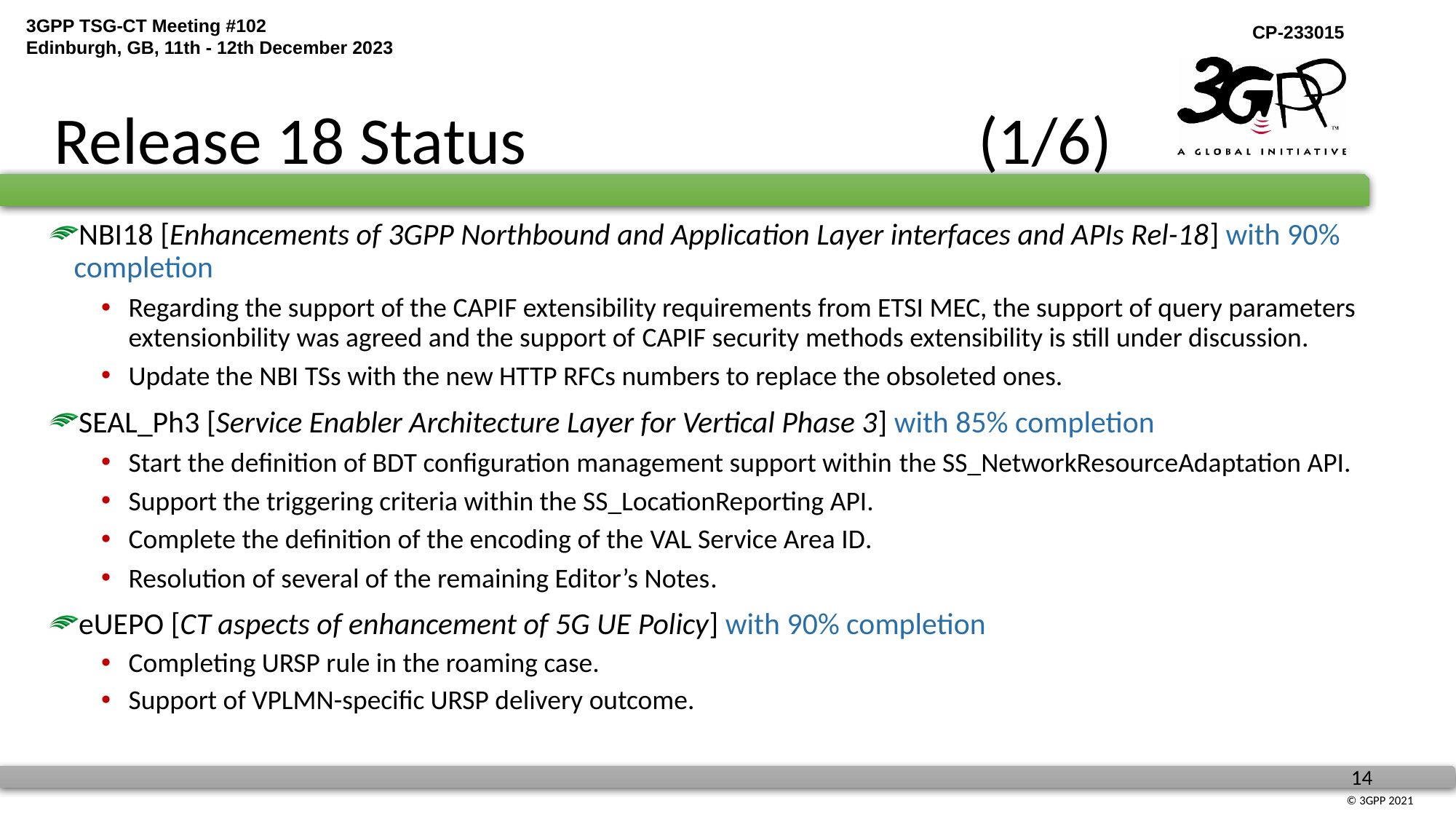

# Release 18 Status                              (1/6)
NBI18 [Enhancements of 3GPP Northbound and Application Layer interfaces and APIs Rel-18] with 90% completion
Regarding the support of the CAPIF extensibility requirements from ETSI MEC, the support of query parameters extensionbility was agreed and the support of CAPIF security methods extensibility is still under discussion.
Update the NBI TSs with the new HTTP RFCs numbers to replace the obsoleted ones.
SEAL_Ph3 [Service Enabler Architecture Layer for Vertical Phase 3] with 85% completion
Start the definition of BDT configuration management support within the SS_NetworkResourceAdaptation API.
Support the triggering criteria within the SS_LocationReporting API.
Complete the definition of the encoding of the VAL Service Area ID.
Resolution of several of the remaining Editor’s Notes.
eUEPO [CT aspects of enhancement of 5G UE Policy] with 90% completion
Completing URSP rule in the roaming case.
Support of VPLMN-specific URSP delivery outcome.